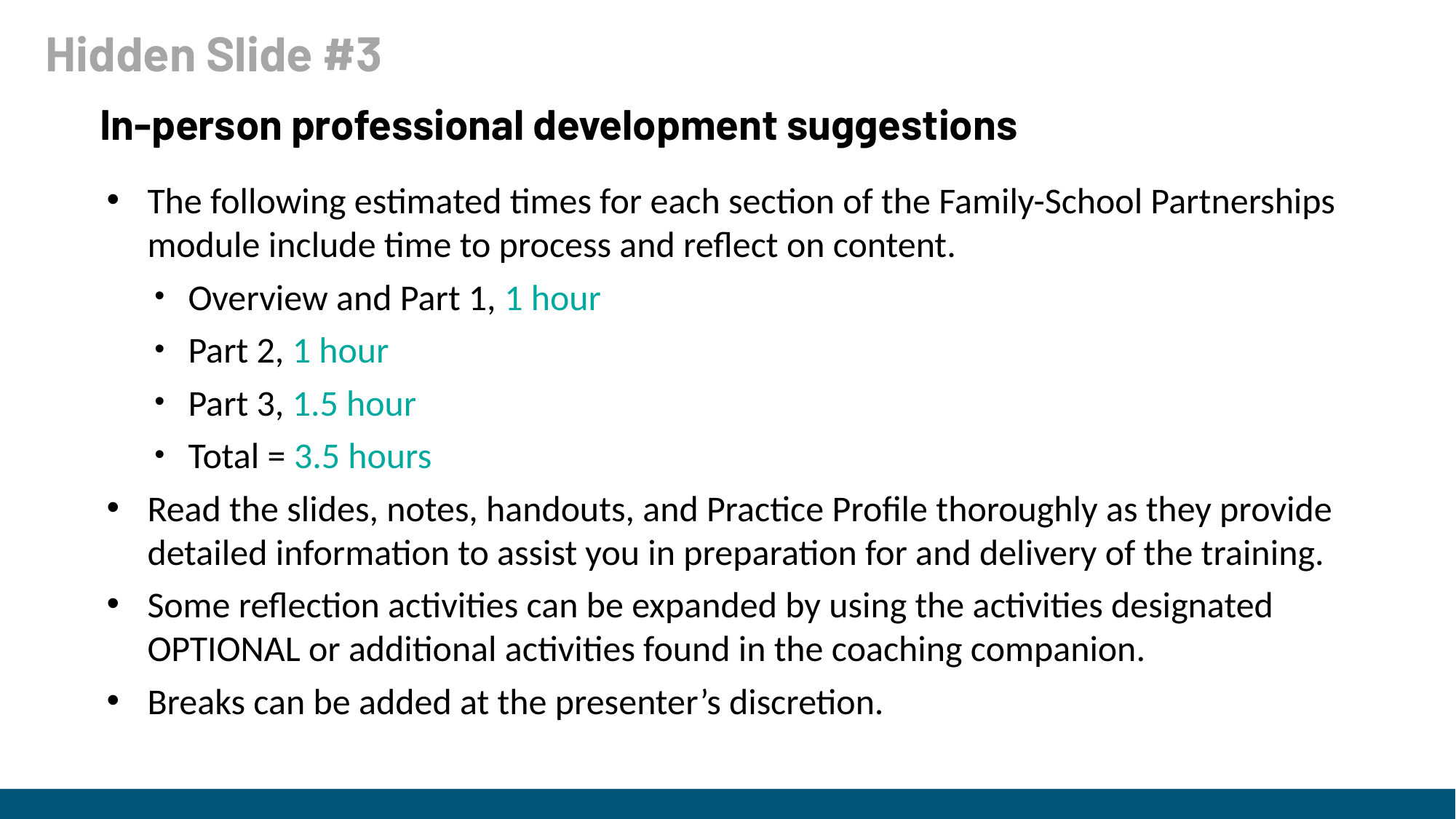

# Hidden Slide #3
In-person professional development suggestions
The following estimated times for each section of the Family-School Partnerships module include time to process and reflect on content.
Overview and Part 1, 1 hour
Part 2, 1 hour
Part 3, 1.5 hour
Total = 3.5 hours
Read the slides, notes, handouts, and Practice Profile thoroughly as they provide detailed information to assist you in preparation for and delivery of the training.
Some reflection activities can be expanded by using the activities designated OPTIONAL or additional activities found in the coaching companion.
Breaks can be added at the presenter’s discretion.